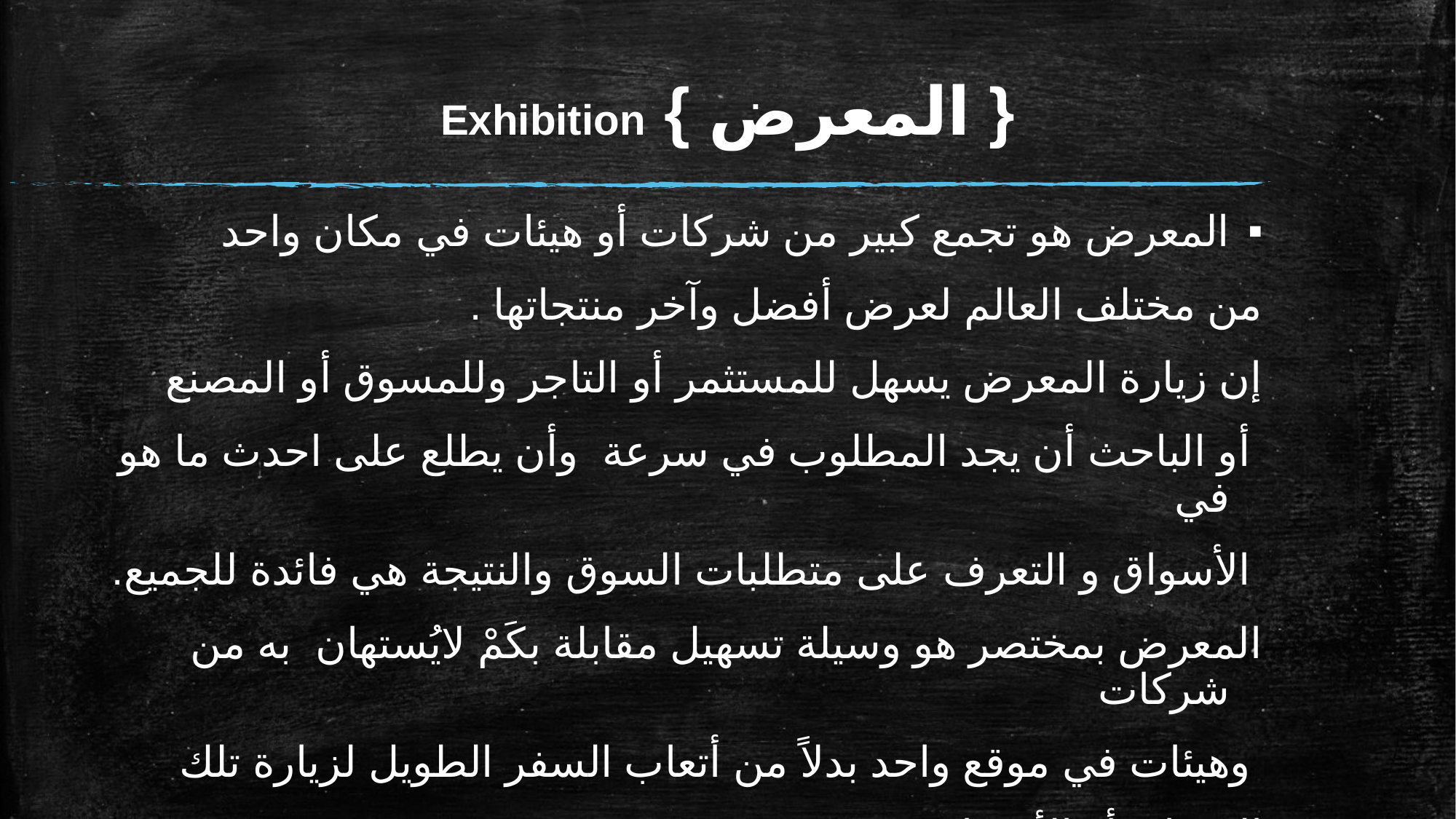

# { المعرض } Exhibition
المعرض هو تجمع كبير من شركات أو هيئات في مكان واحد
من مختلف العالم لعرض أفضل وآخر منتجاتها .
إن زيارة المعرض يسهل للمستثمر أو التاجر وللمسوق أو المصنع
 أو الباحث أن يجد المطلوب في سرعة  وأن يطلع على احدث ما هو في
 الأسواق و التعرف على متطلبات السوق والنتيجة هي فائدة للجميع.
المعرض بمختصر هو وسيلة تسهيل مقابلة بكَمْ لايُستهان  به من شركات
 وهيئات في موقع واحد بدلاً من أتعاب السفر الطويل لزيارة تلك
المصانع أو الأشخاص.